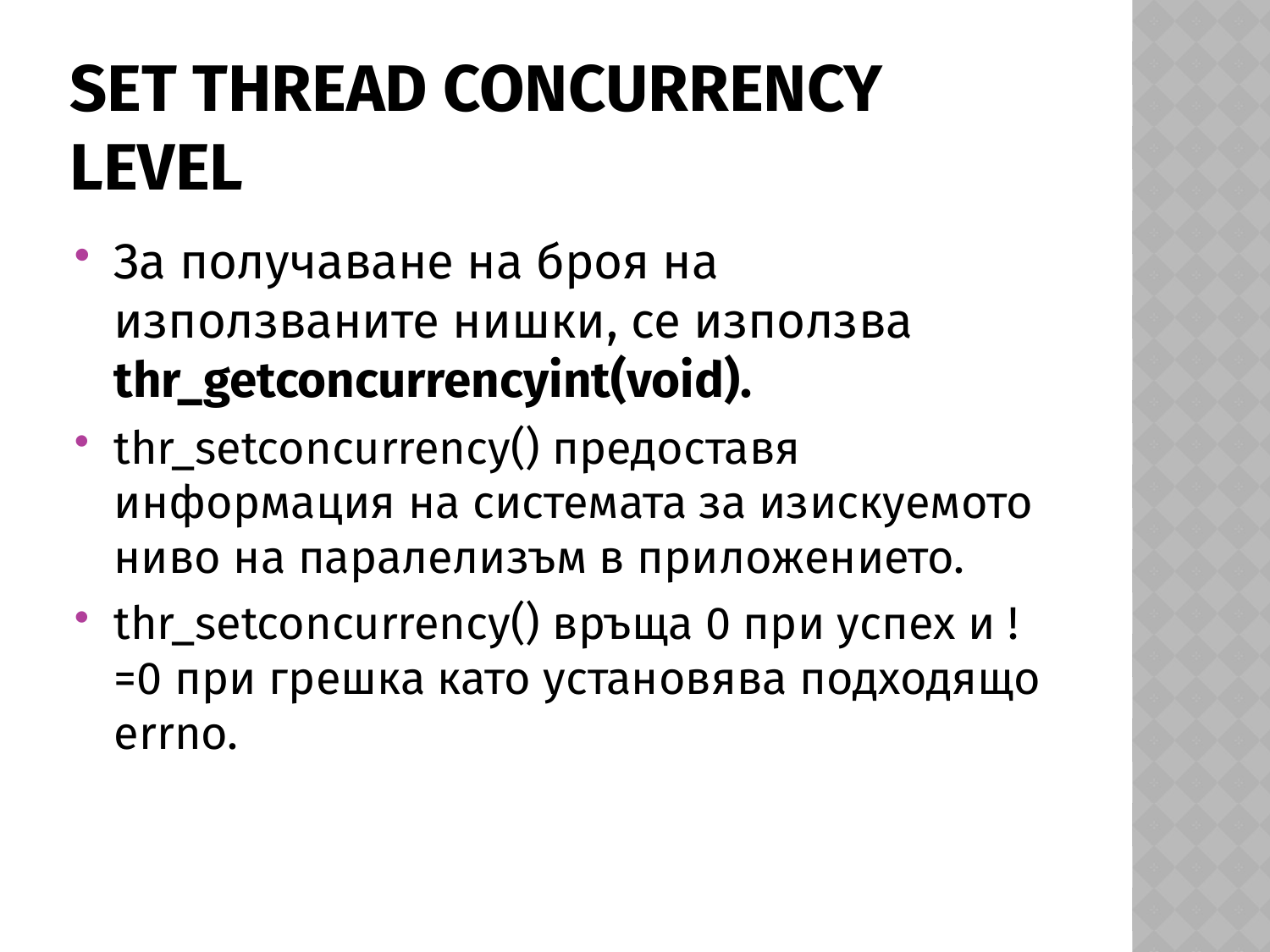

# Set Thread Concurrency Level
За получаване на броя на използваните нишки, се използва
thr_getconcurrencyint(void).
thr_setconcurrency() предоставя информация на системата за изискуемото ниво на паралелизъм в приложението.
thr_setconcurrency() връща 0 при успех и !=0 при грешка като установява подходящо errno.